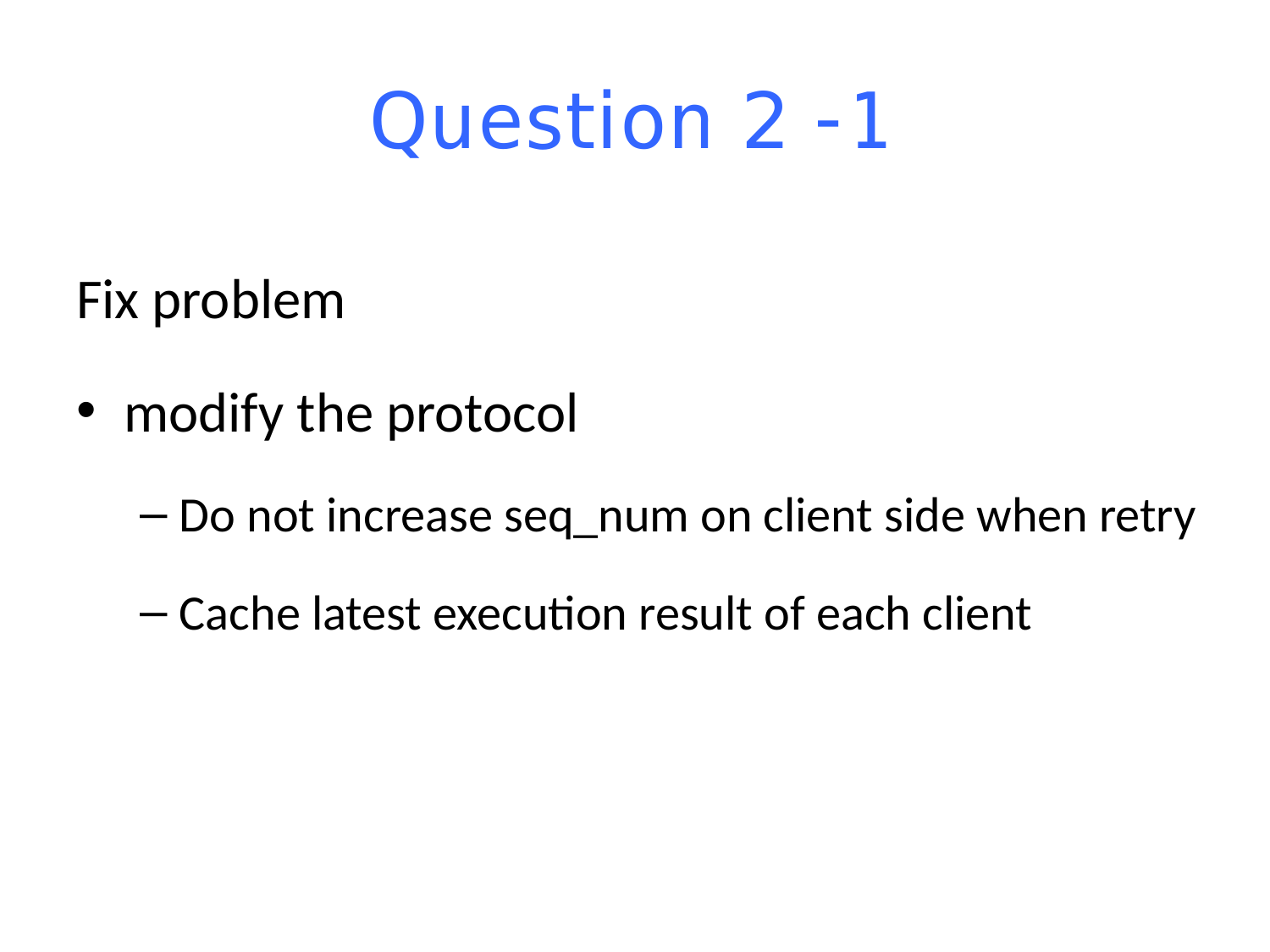

# Question 2 -1
Fix problem
modify the protocol
Do not increase seq_num on client side when retry
Cache latest execution result of each client